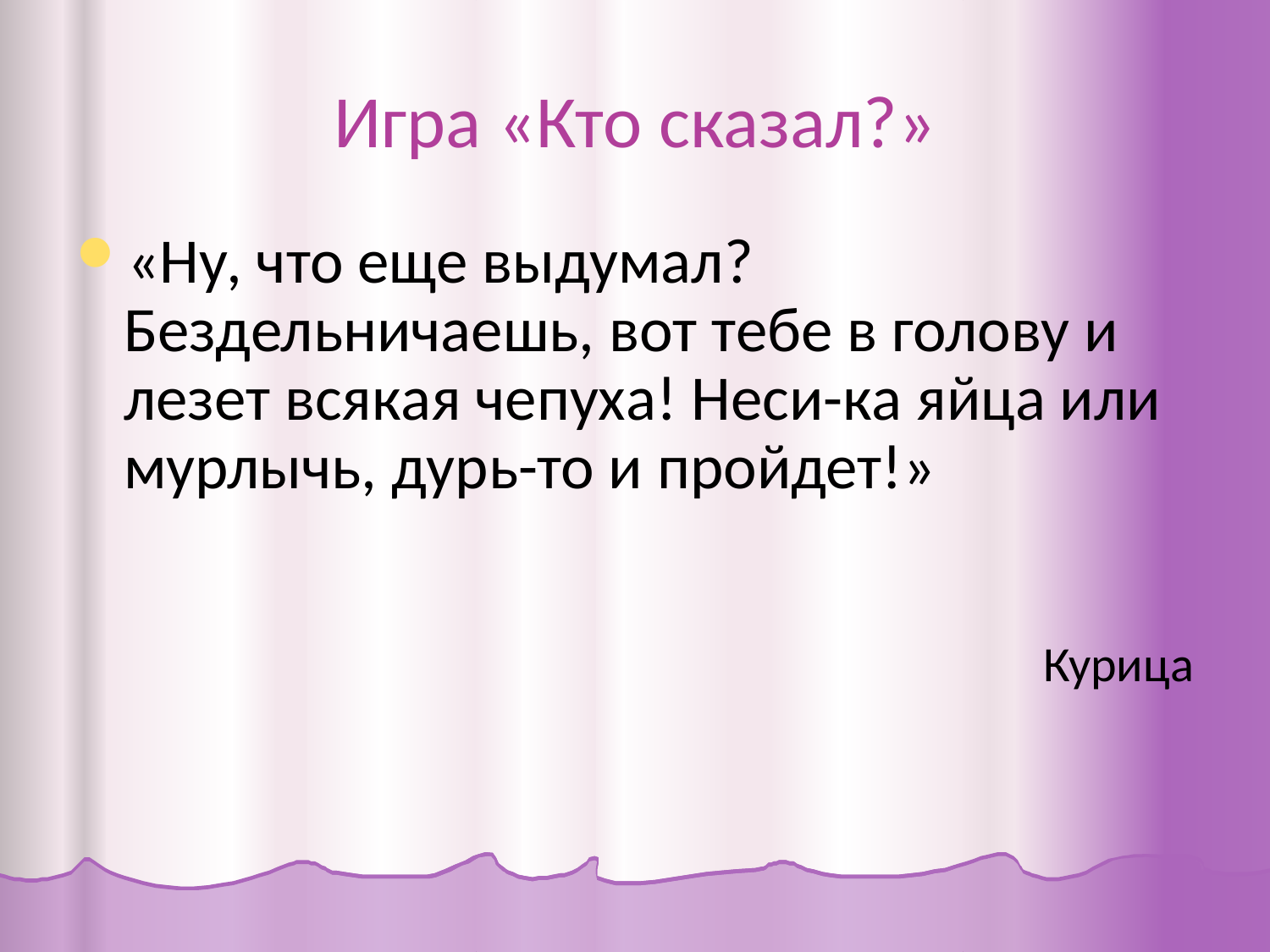

# Игра «Кто сказал?»
«Ну, что еще выдумал? Бездельничаешь, вот тебе в голову и лезет всякая чепуха! Неси-ка яйца или мурлычь, дурь-то и пройдет!»

Курица